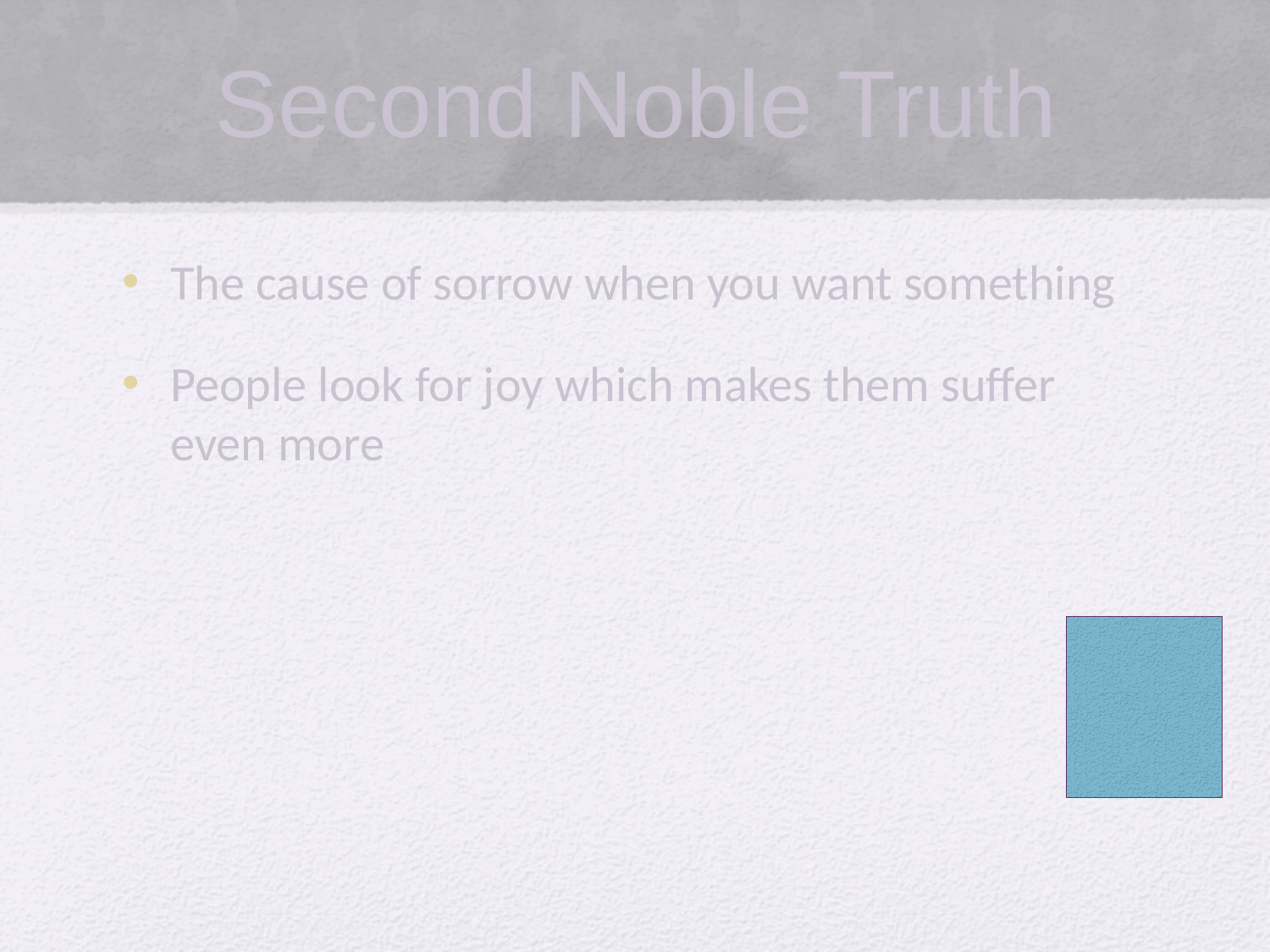

# Second Noble Truth
The cause of sorrow when you want something
People look for joy which makes them suffer even more